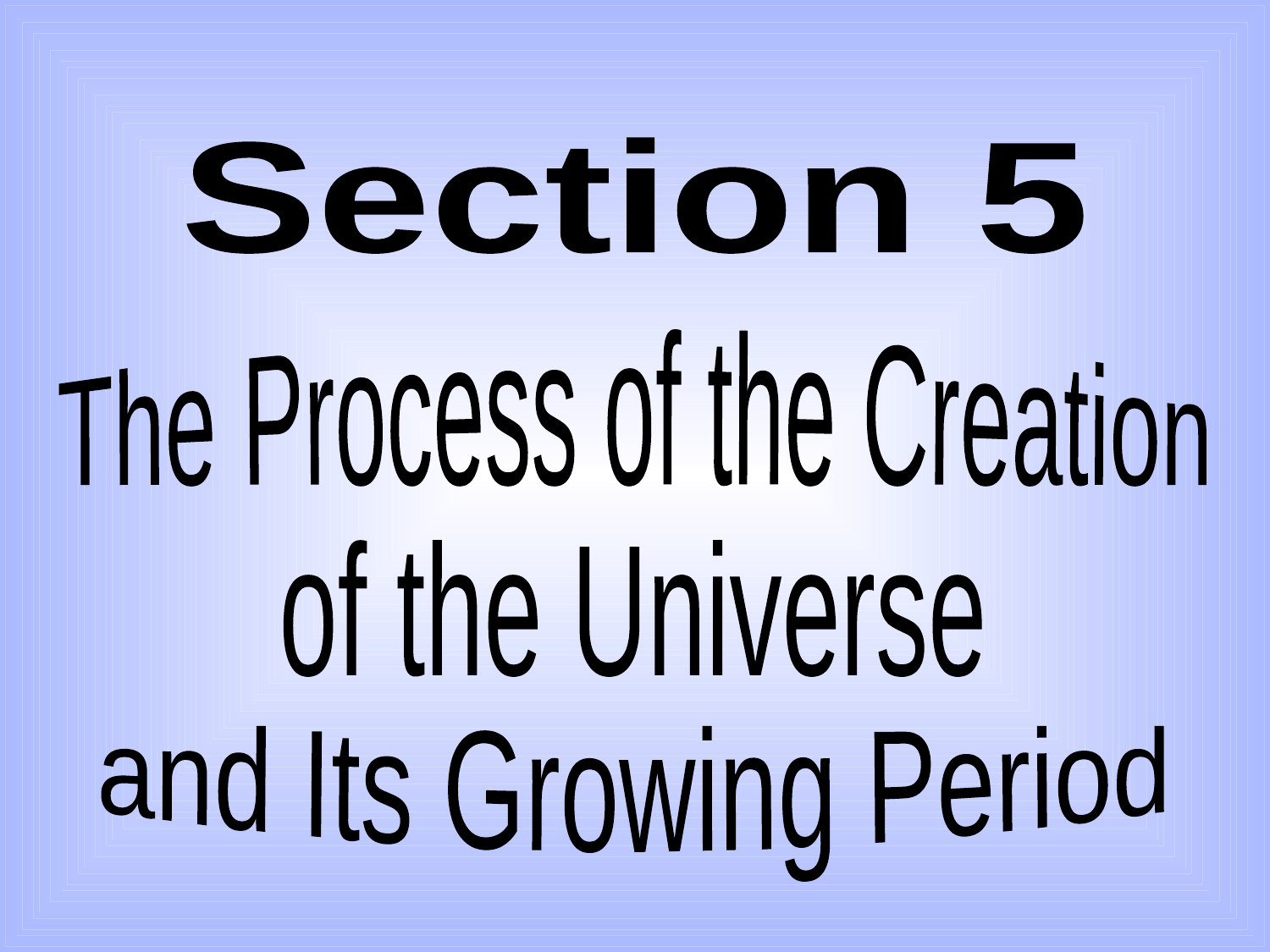

Section 5
The Process of the Creation
of the Universe
and Its Growing Period